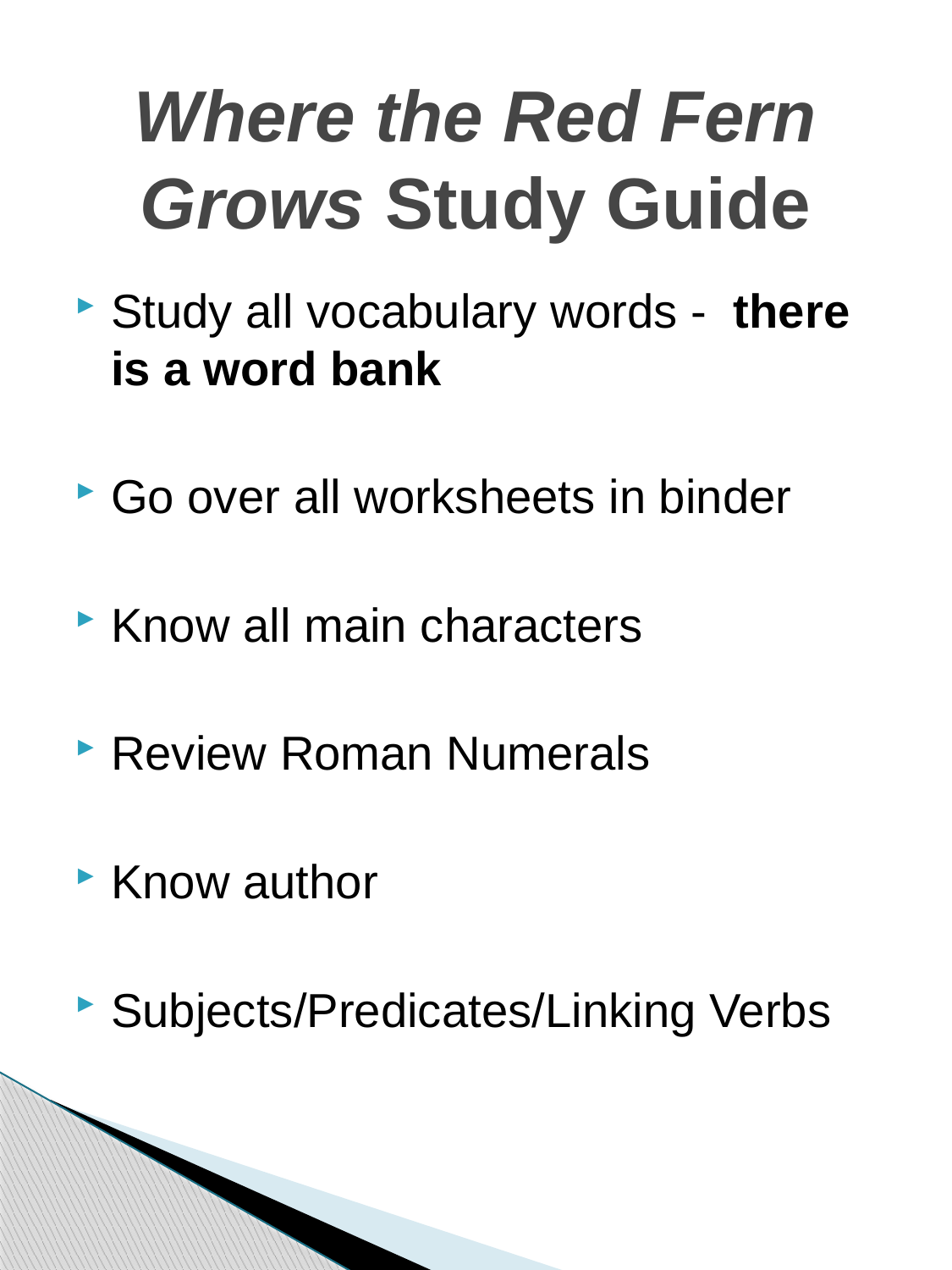

# Where the Red Fern Grows Study Guide
Study all vocabulary words -  there is a word bank

Go over all worksheets in binder

Know all main characters

Review Roman Numerals

Know author

Subjects/Predicates/Linking Verbs